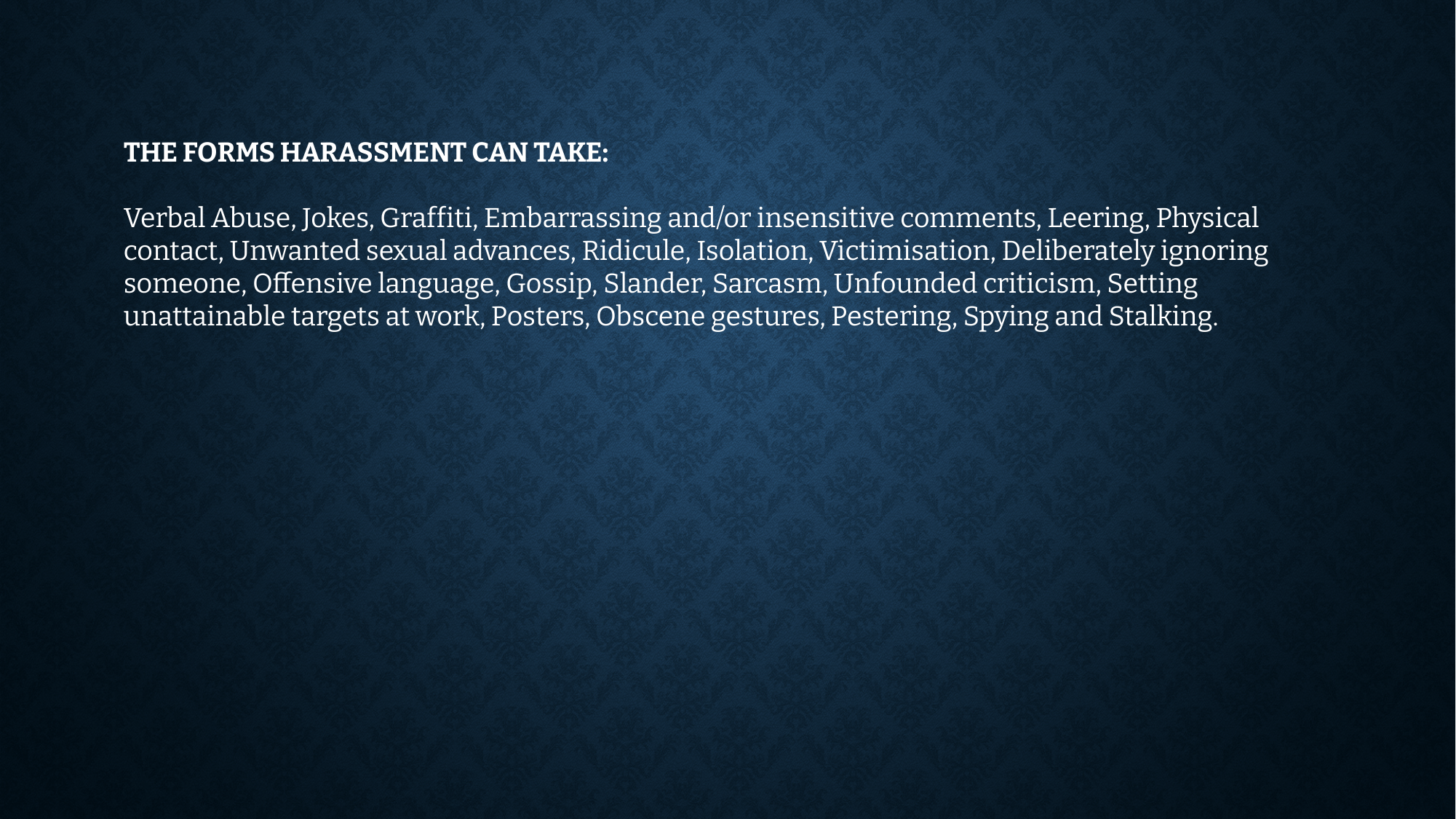

THE FORMS HARASSMENT CAN TAKE:

Verbal Abuse, Jokes, Graffiti, Embarrassing and/or insensitive comments, Leering, Physical contact, Unwanted sexual advances, Ridicule, Isolation, Victimisation, Deliberately ignoring someone, Offensive language, Gossip, Slander, Sarcasm, Unfounded criticism, Setting unattainable targets at work, Posters, Obscene gestures, Pestering, Spying and Stalking.